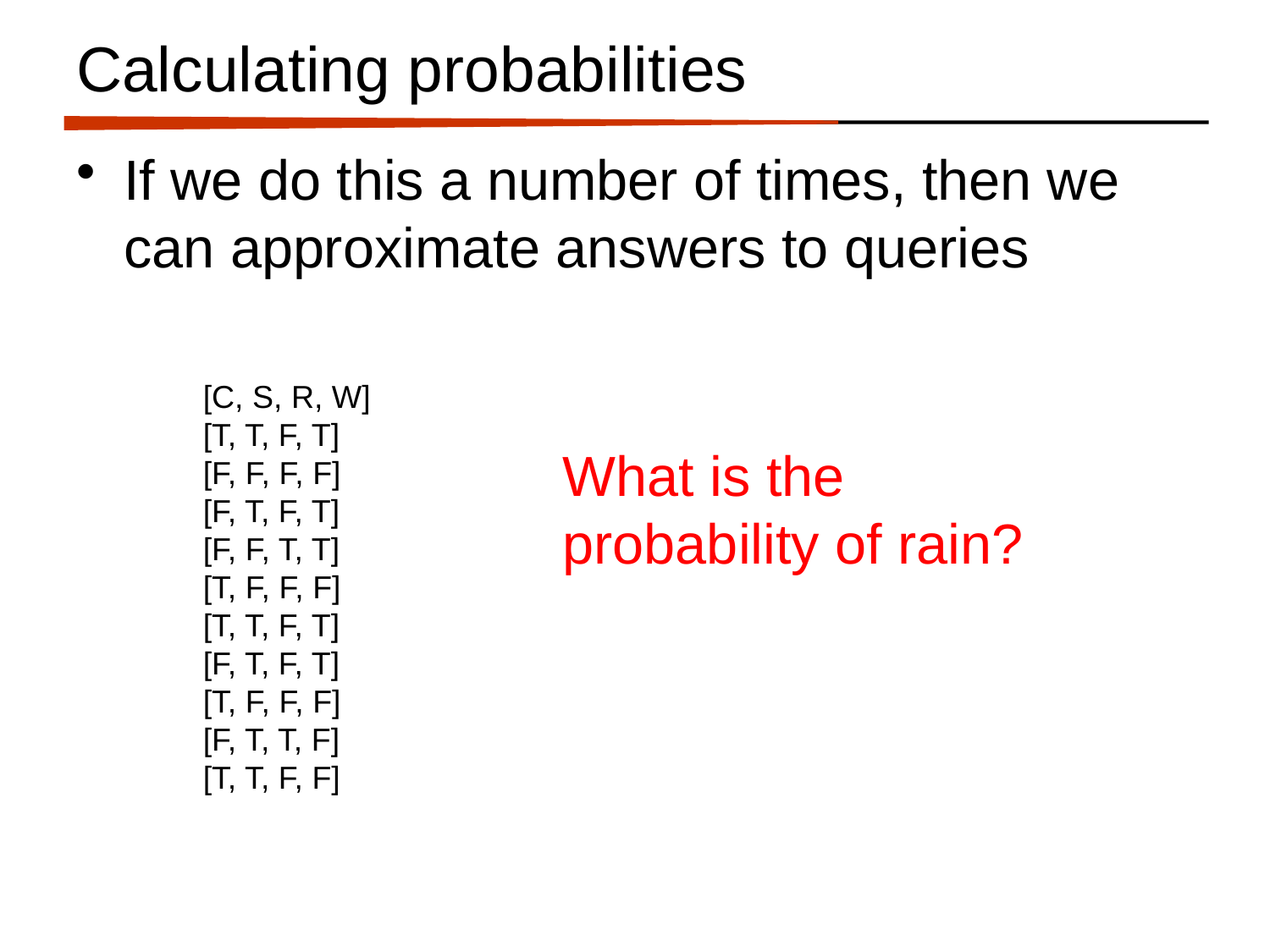

# Calculating probabilities
If we do this a number of times, then we can approximate answers to queries

	[C, S, R, W]
	[T, T, F, T]
	[F, F, F, F]
	[F, T, F, T]
	[F, F, T, T]
	[T, F, F, F]
	[T, T, F, T]
	[F, T, F, T]
	[T, F, F, F]
	[F, T, T, F]
	[T, T, F, F]
What is the probability of rain?